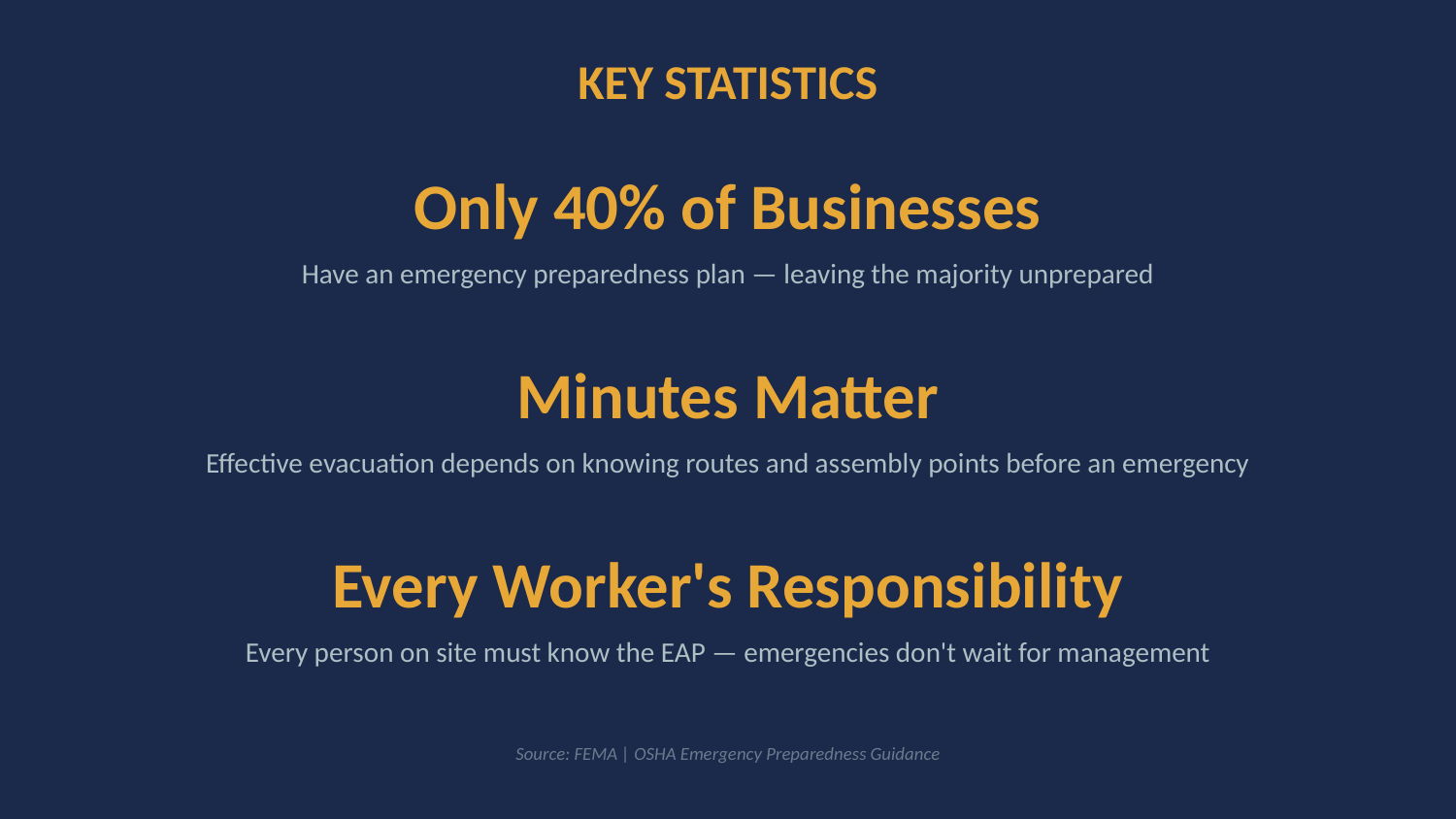

KEY STATISTICS
Only 40% of Businesses
Have an emergency preparedness plan — leaving the majority unprepared
Minutes Matter
Effective evacuation depends on knowing routes and assembly points before an emergency
Every Worker's Responsibility
Every person on site must know the EAP — emergencies don't wait for management
Source: FEMA | OSHA Emergency Preparedness Guidance